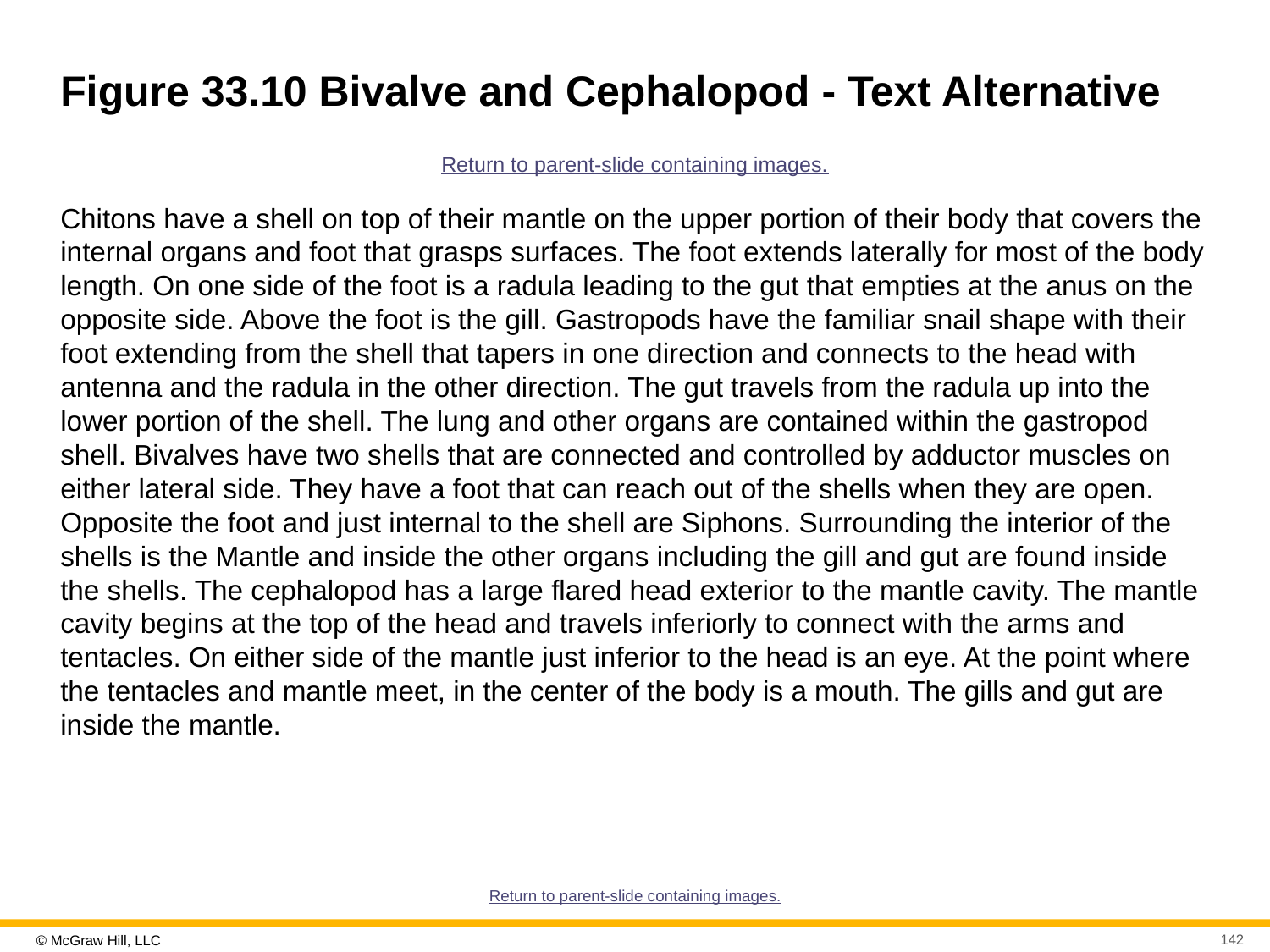

# Figure 33.10 Bivalve and Cephalopod - Text Alternative
Return to parent-slide containing images.
Chitons have a shell on top of their mantle on the upper portion of their body that covers the internal organs and foot that grasps surfaces. The foot extends laterally for most of the body length. On one side of the foot is a radula leading to the gut that empties at the anus on the opposite side. Above the foot is the gill. Gastropods have the familiar snail shape with their foot extending from the shell that tapers in one direction and connects to the head with antenna and the radula in the other direction. The gut travels from the radula up into the lower portion of the shell. The lung and other organs are contained within the gastropod shell. Bivalves have two shells that are connected and controlled by adductor muscles on either lateral side. They have a foot that can reach out of the shells when they are open. Opposite the foot and just internal to the shell are Siphons. Surrounding the interior of the shells is the Mantle and inside the other organs including the gill and gut are found inside the shells. The cephalopod has a large flared head exterior to the mantle cavity. The mantle cavity begins at the top of the head and travels inferiorly to connect with the arms and tentacles. On either side of the mantle just inferior to the head is an eye. At the point where the tentacles and mantle meet, in the center of the body is a mouth. The gills and gut are inside the mantle.
Return to parent-slide containing images.
142